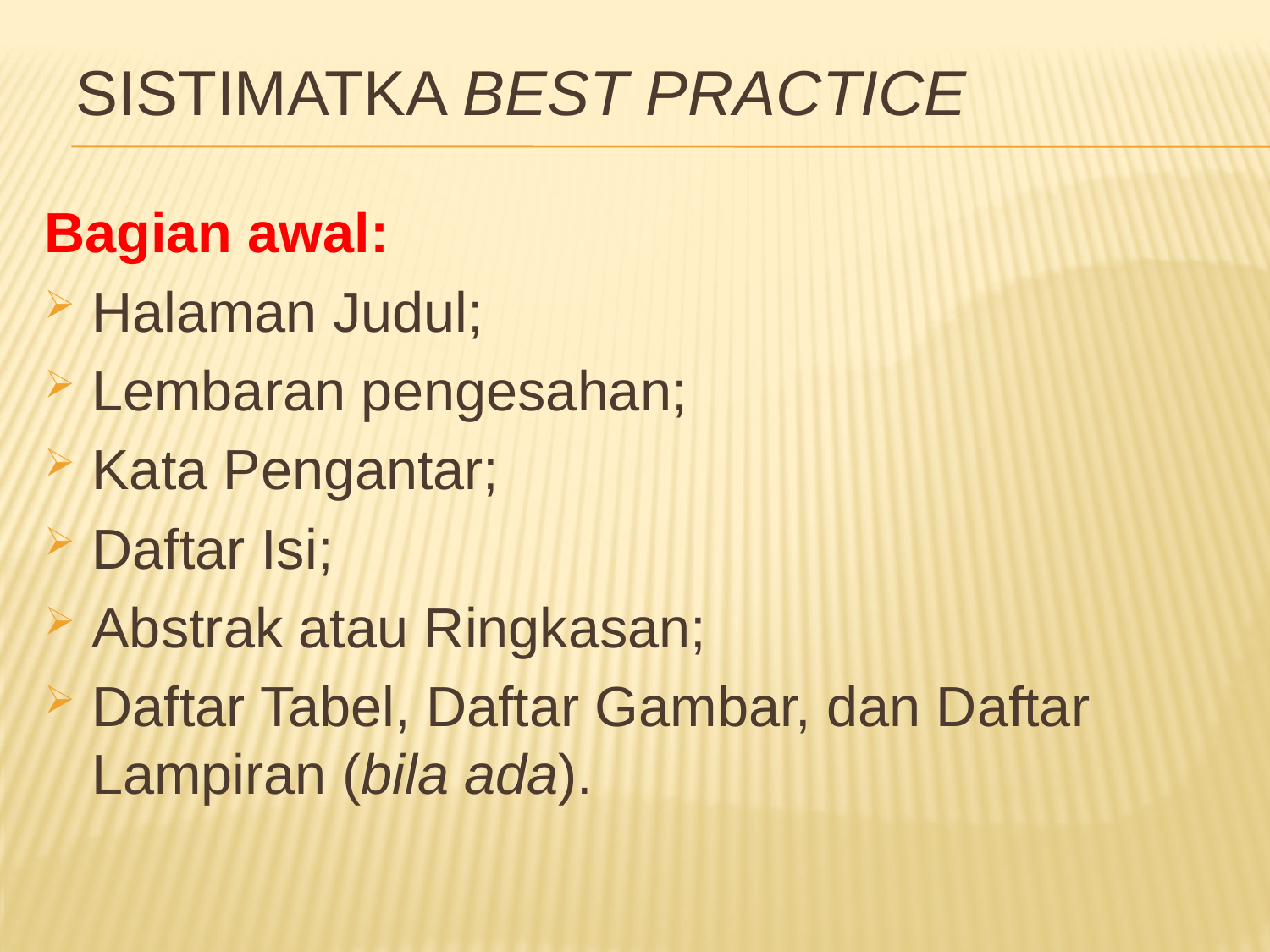

# SISTIMATKA BEST PRACTICE
Bagian awal:
Halaman Judul;
Lembaran pengesahan;
Kata Pengantar;
Daftar Isi;
Abstrak atau Ringkasan;
Daftar Tabel, Daftar Gambar, dan Daftar Lampiran (bila ada).